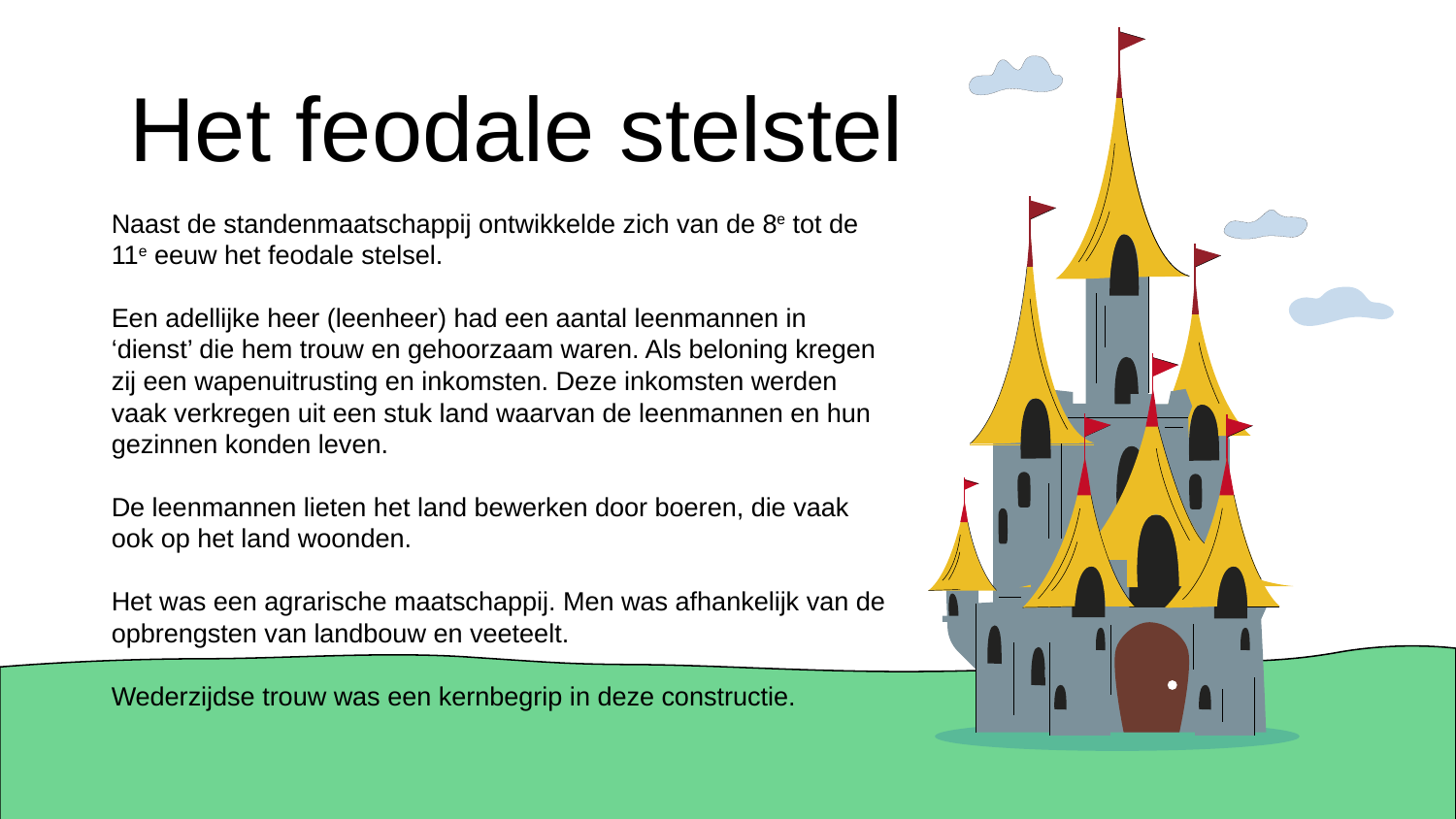

# Het feodale stelstel
Naast de standenmaatschappij ontwikkelde zich van de 8e tot de 11e eeuw het feodale stelsel.

Een adellijke heer (leenheer) had een aantal leenmannen in ‘dienst’ die hem trouw en gehoorzaam waren. Als beloning kregen zij een wapenuitrusting en inkomsten. Deze inkomsten werden vaak verkregen uit een stuk land waarvan de leenmannen en hun gezinnen konden leven.

De leenmannen lieten het land bewerken door boeren, die vaak ook op het land woonden.

Het was een agrarische maatschappij. Men was afhankelijk van de opbrengsten van landbouw en veeteelt.

Wederzijdse trouw was een kernbegrip in deze constructie.